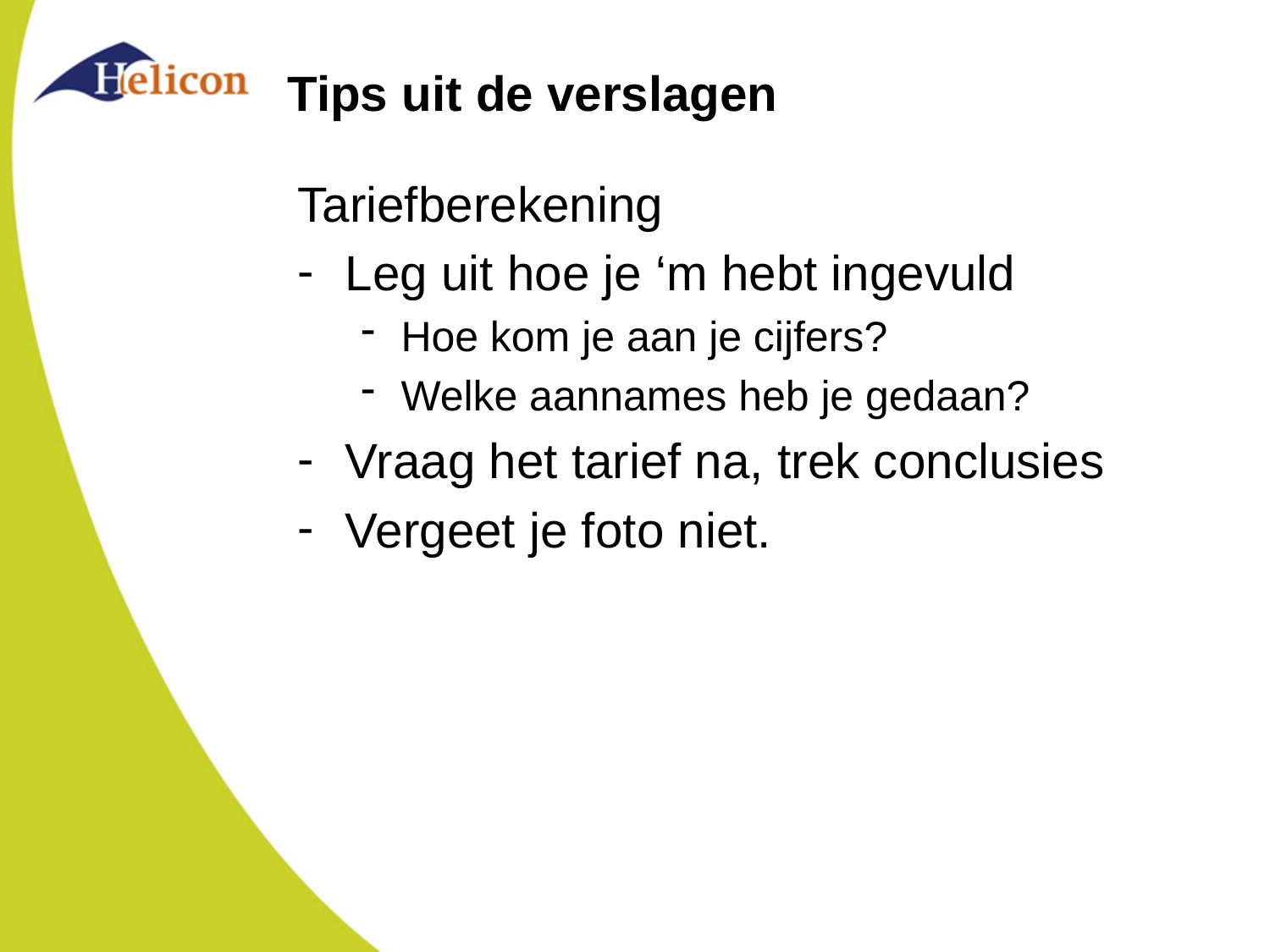

# Tips uit de verslagen
Tariefberekening
Leg uit hoe je ‘m hebt ingevuld
Hoe kom je aan je cijfers?
Welke aannames heb je gedaan?
Vraag het tarief na, trek conclusies
Vergeet je foto niet.